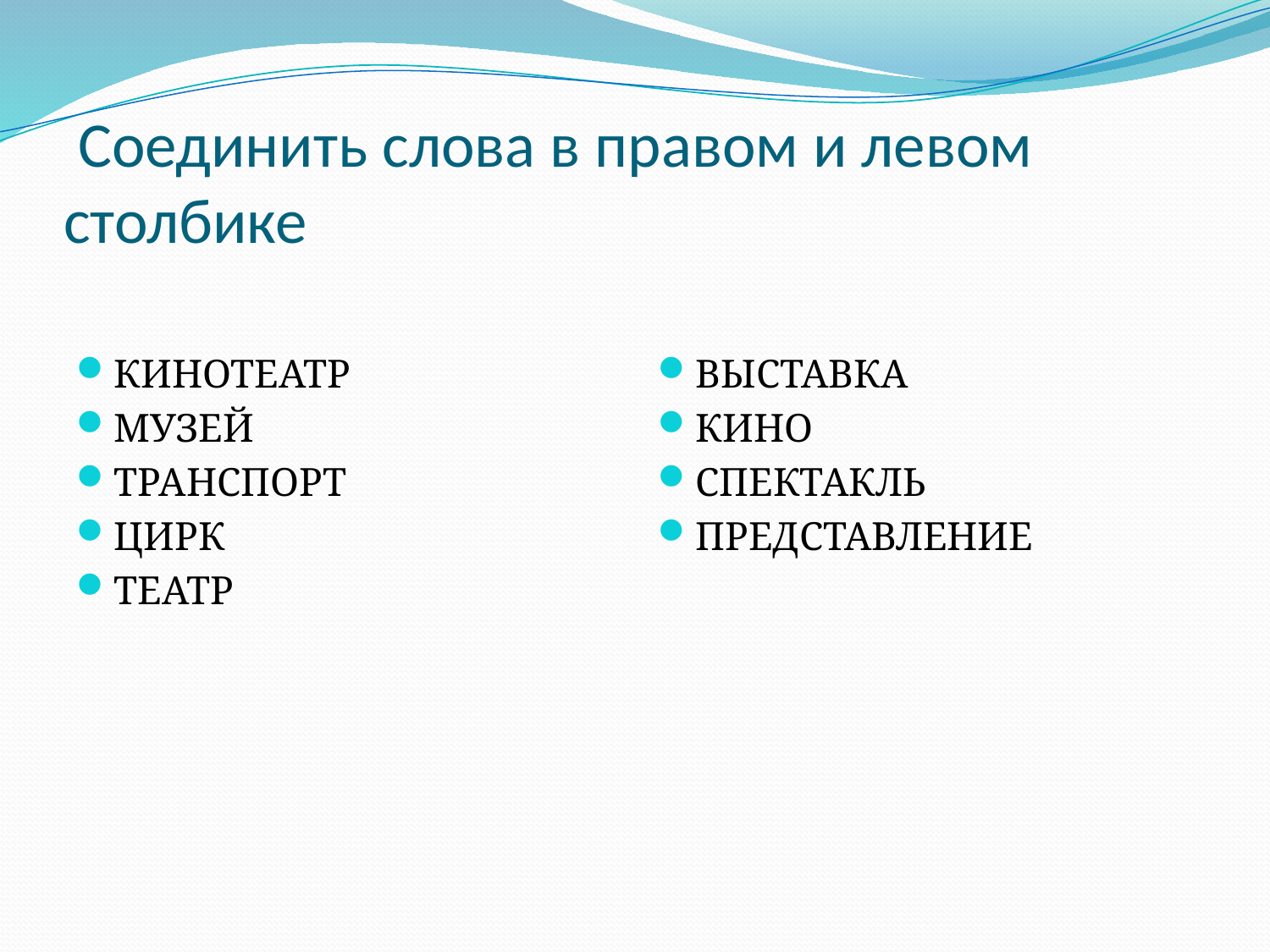

# Соединить слова в правом и левом столбике

КИНОТЕАТР
МУЗЕЙ
ТРАНСПОРТ
ЦИРК
ТЕАТР
ВЫСТАВКА
КИНО
СПЕКТАКЛЬ
ПРЕДСТАВЛЕНИЕ